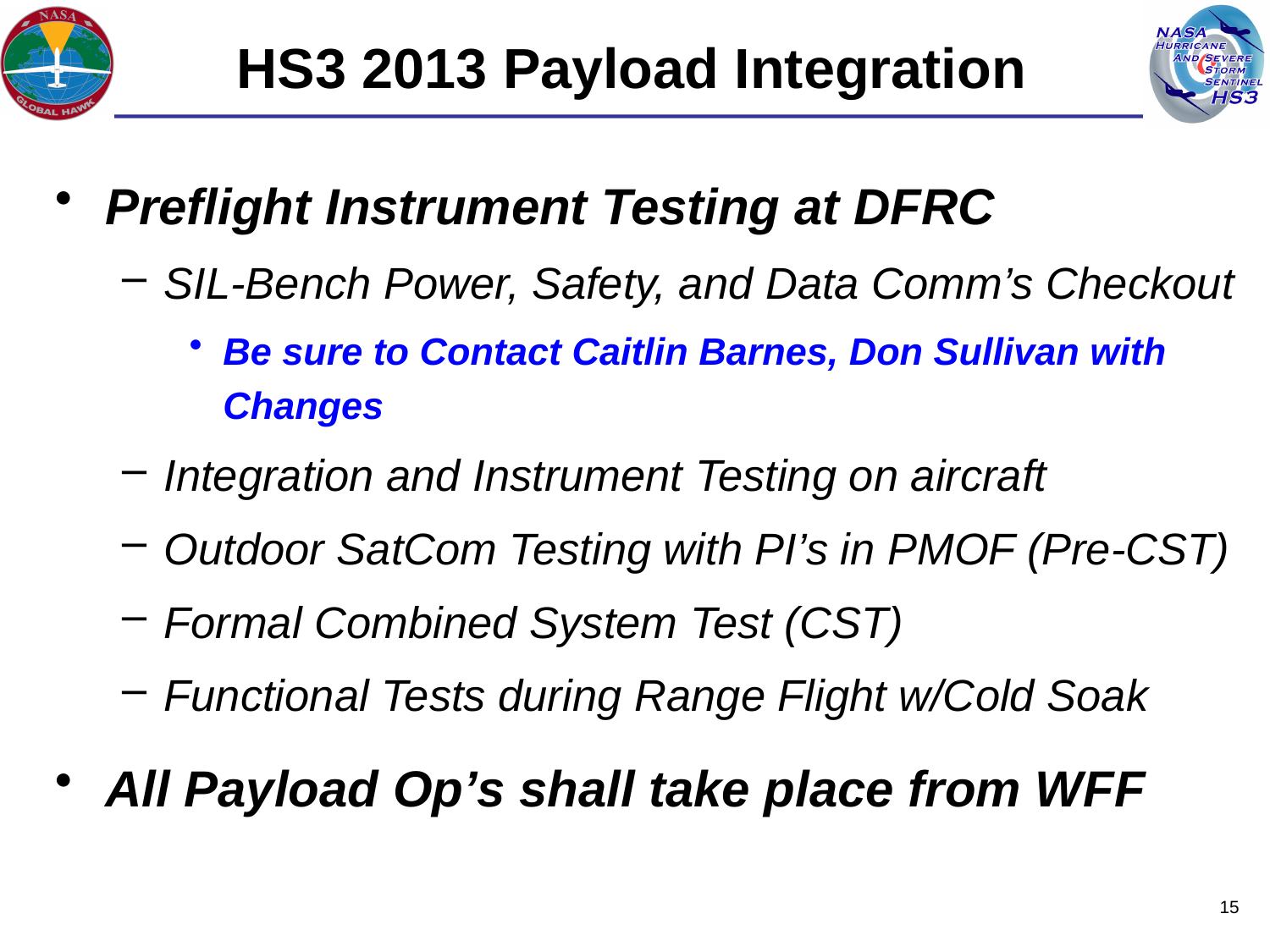

HS3 2013 Payload Integration
Preflight Instrument Testing at DFRC
SIL-Bench Power, Safety, and Data Comm’s Checkout
Be sure to Contact Caitlin Barnes, Don Sullivan with Changes
Integration and Instrument Testing on aircraft
Outdoor SatCom Testing with PI’s in PMOF (Pre-CST)
Formal Combined System Test (CST)
Functional Tests during Range Flight w/Cold Soak
All Payload Op’s shall take place from WFF

15